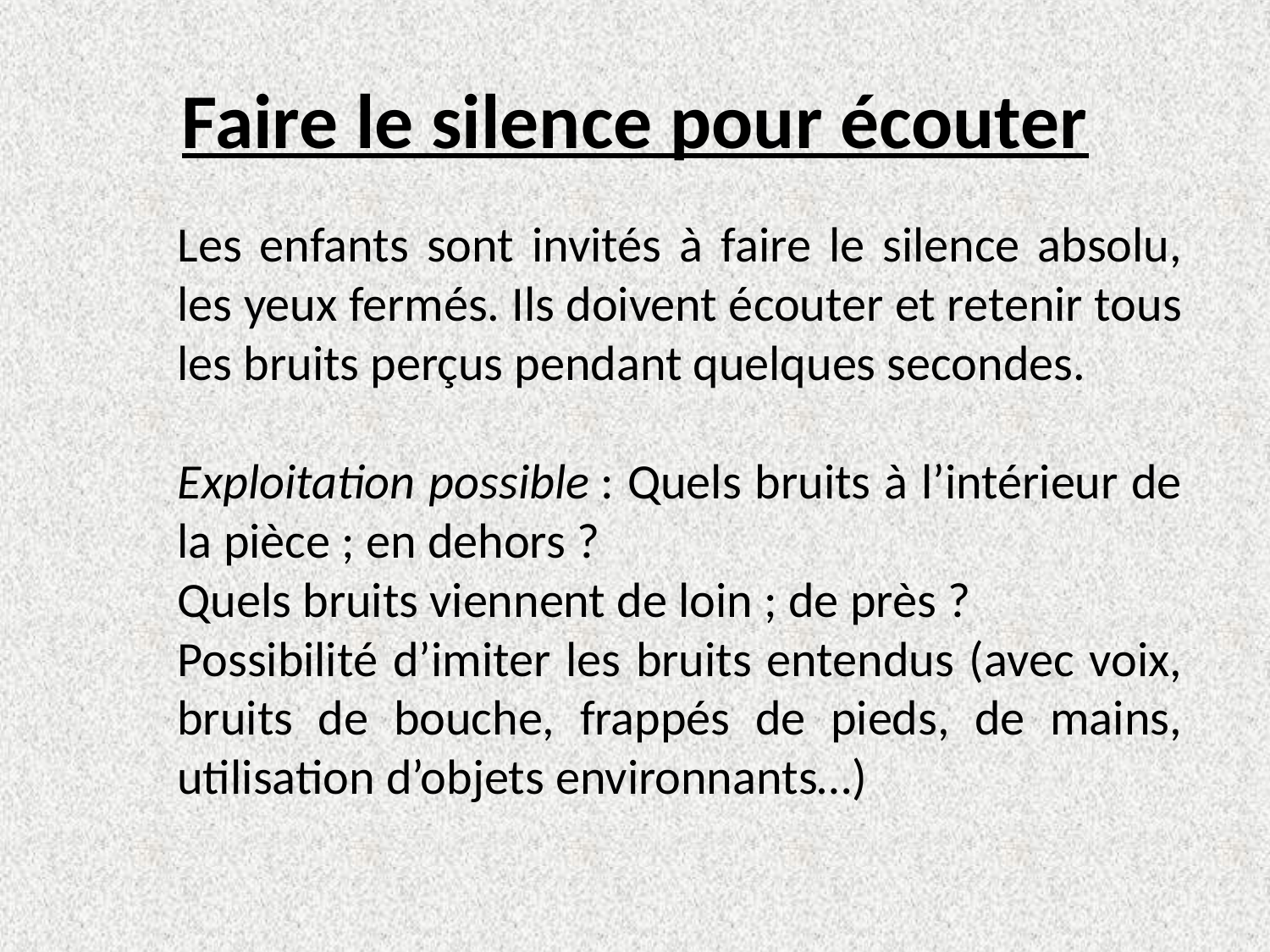

# Faire le silence pour écouter
Les enfants sont invités à faire le silence absolu, les yeux fermés. Ils doivent écouter et retenir tous les bruits perçus pendant quelques secondes.

Exploitation possible : Quels bruits à l’intérieur de la pièce ; en dehors ?
Quels bruits viennent de loin ; de près ?
Possibilité d’imiter les bruits entendus (avec voix, bruits de bouche, frappés de pieds, de mains, utilisation d’objets environnants…)